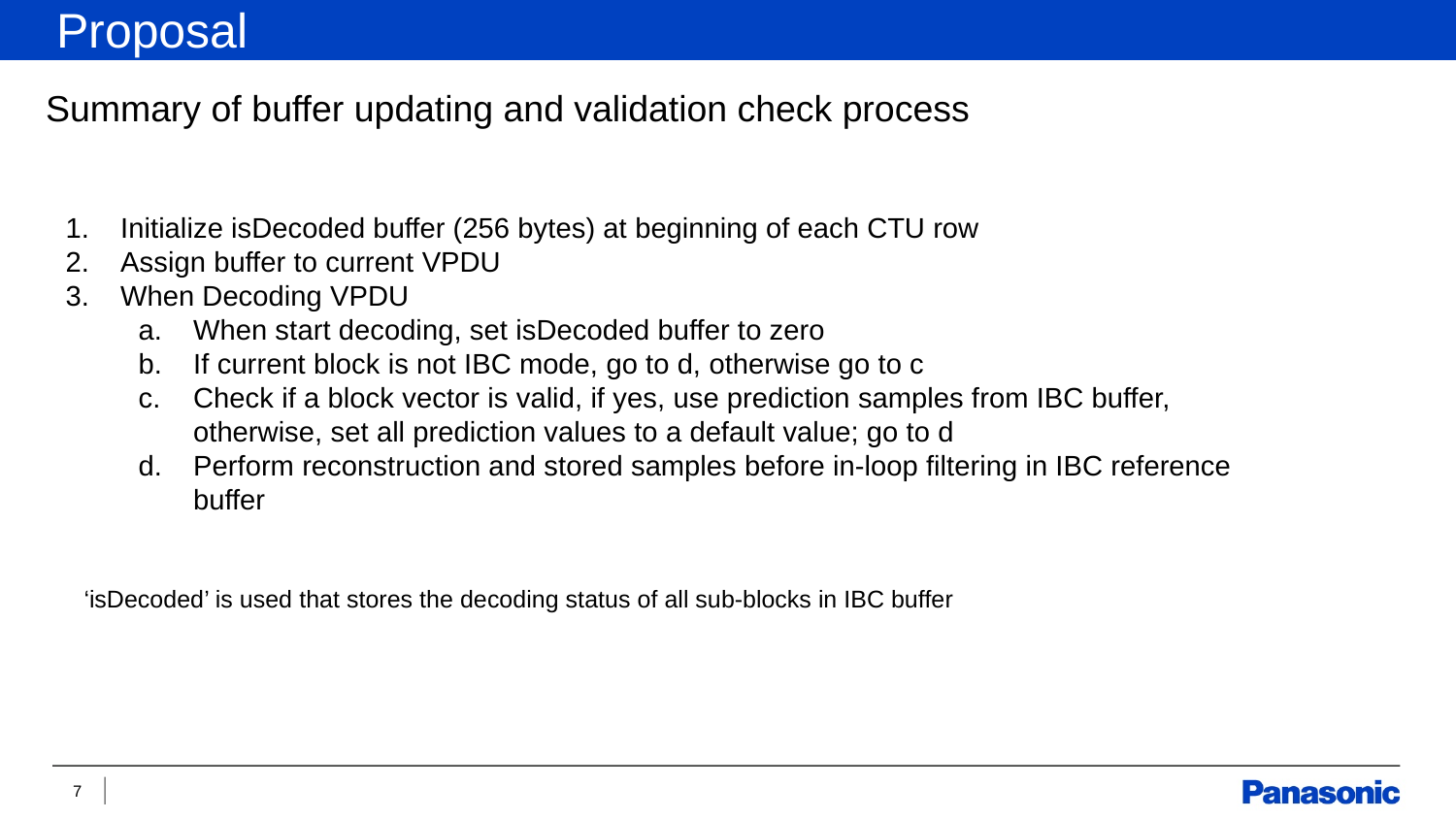

Proposal
Summary of buffer updating and validation check process
Initialize isDecoded buffer (256 bytes) at beginning of each CTU row
Assign buffer to current VPDU
When Decoding VPDU
When start decoding, set isDecoded buffer to zero
If current block is not IBC mode, go to d, otherwise go to c
Check if a block vector is valid, if yes, use prediction samples from IBC buffer, otherwise, set all prediction values to a default value; go to d
Perform reconstruction and stored samples before in-loop filtering in IBC reference buffer

‘isDecoded’ is used that stores the decoding status of all sub-blocks in IBC buffer